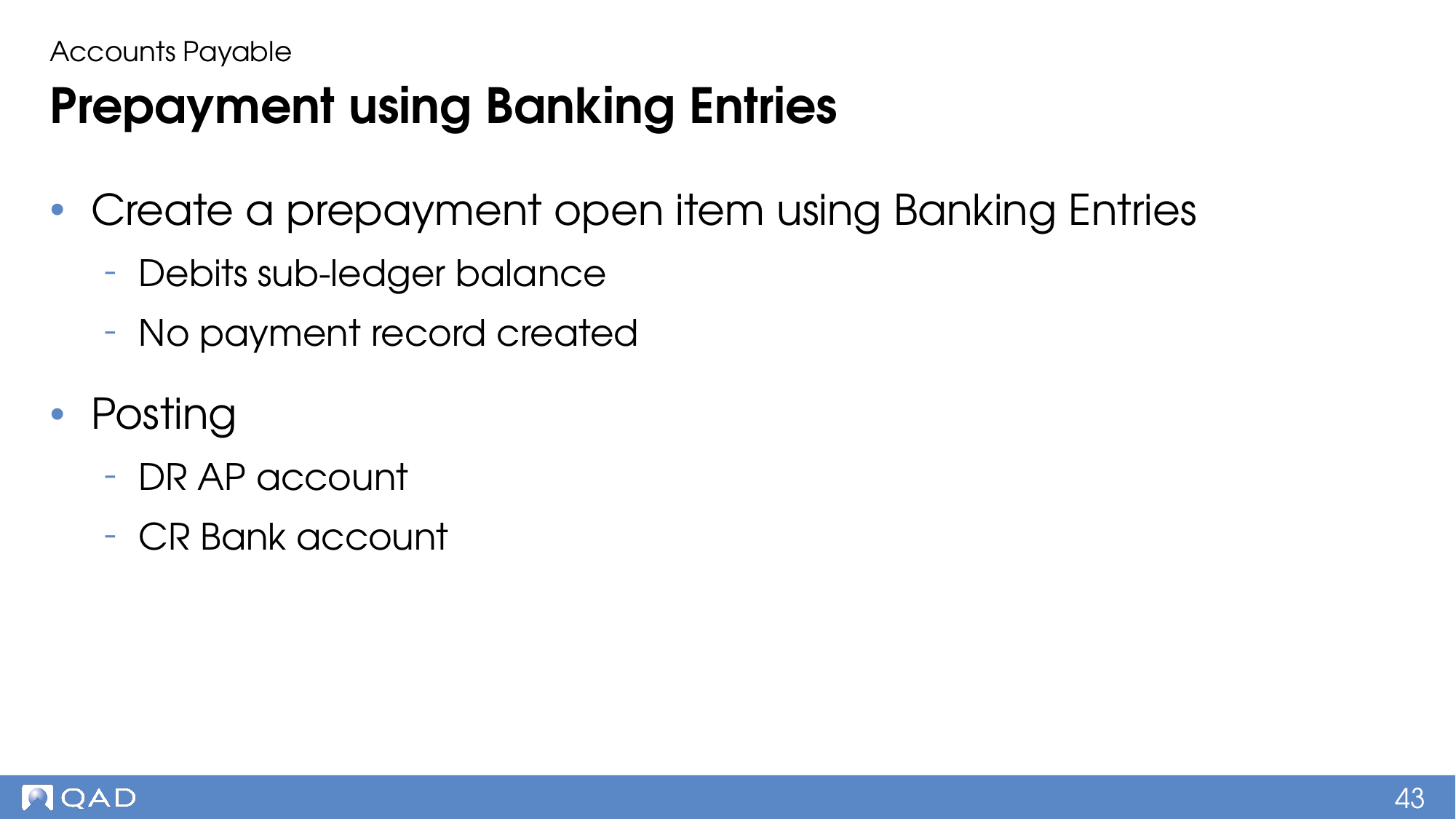

Accounts Payable
# Prepayment using Banking Entries
Create a prepayment open item using Banking Entries
Debits sub-ledger balance
No payment record created
Posting
DR AP account
CR Bank account

43